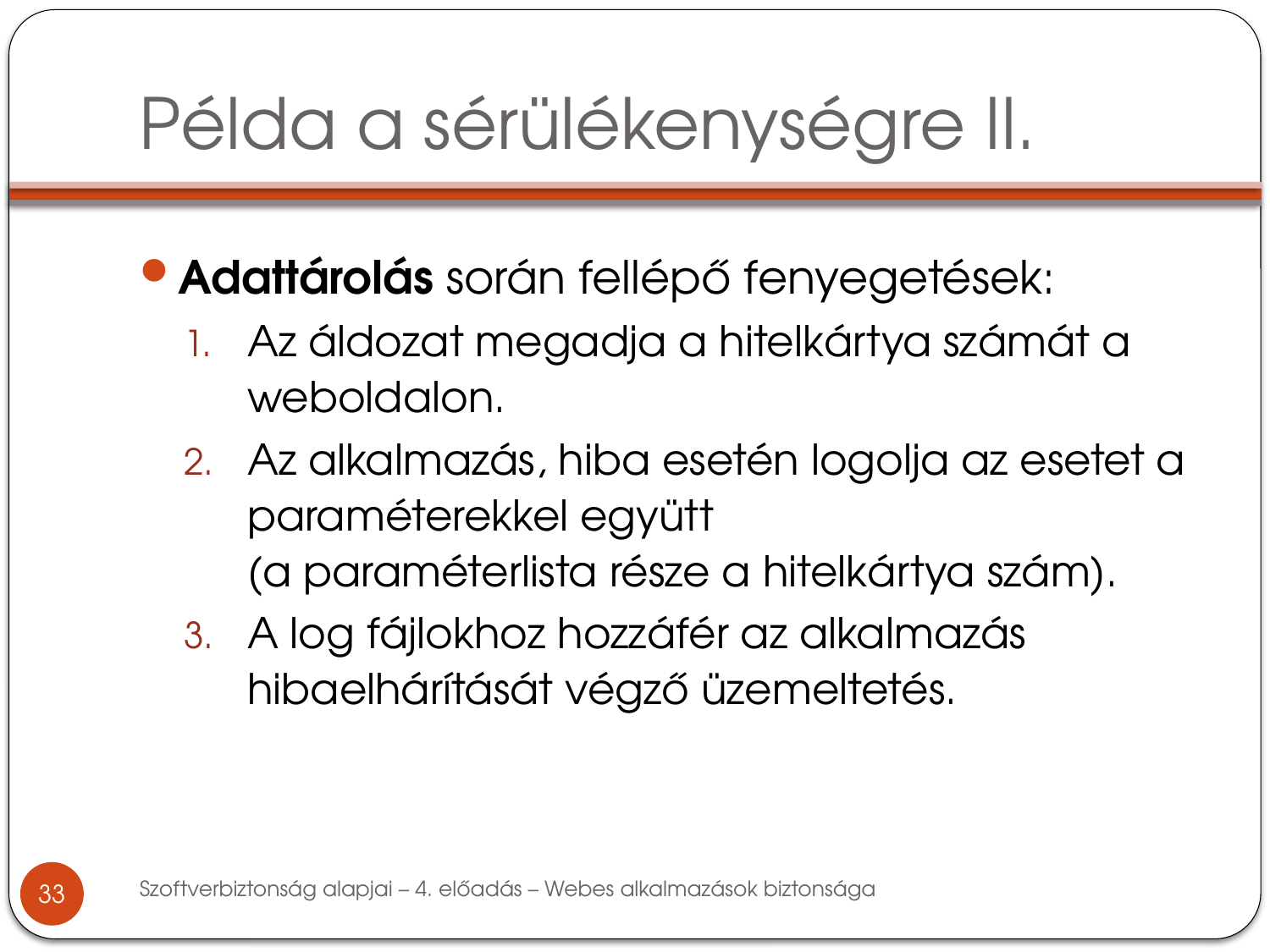

# Példa a sérülékenységre II.
Adattárolás során fellépő fenyegetések:
Az áldozat megadja a hitelkártya számát a weboldalon.
Az alkalmazás, hiba esetén logolja az esetet a paraméterekkel együtt
(a paraméterlista része a hitelkártya szám).
A log fájlokhoz hozzáfér az alkalmazás hibaelhárítását végző üzemeltetés.
Szoftverbiztonság alapjai – 4. előadás – Webes alkalmazások biztonsága
33